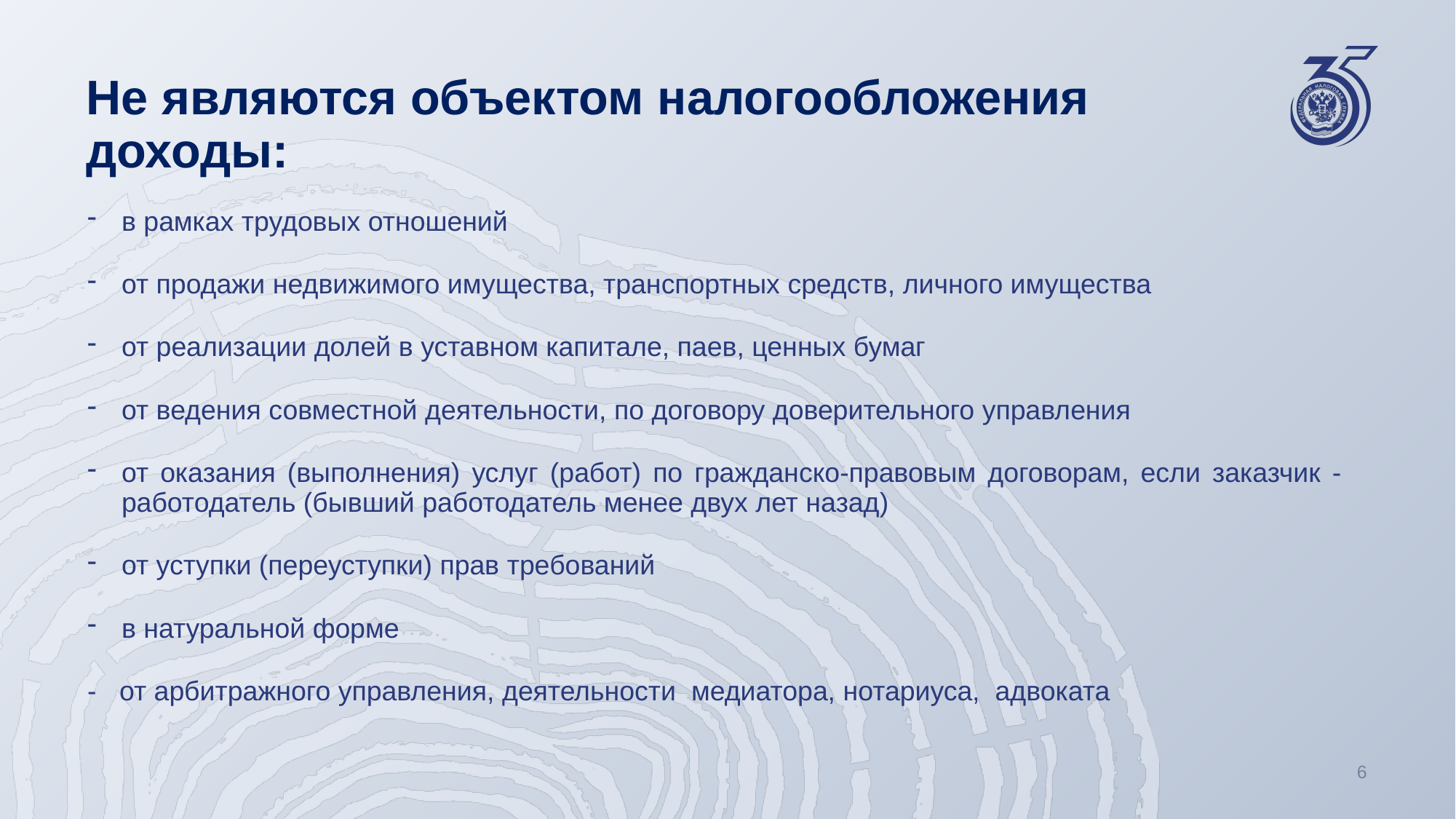

# Не являются объектом налогообложения доходы:
в рамках трудовых отношений

от продажи недвижимого имущества, транспортных средств, личного имущества

от реализации долей в уставном капитале, паев, ценных бумаг

от ведения совместной деятельности, по договору доверительного управления

от оказания (выполнения) услуг (работ) по гражданско-правовым договорам, если заказчик - работодатель (бывший работодатель менее двух лет назад)

от уступки (переуступки) прав требований

в натуральной форме

-   от арбитражного управления, деятельности  медиатора, нотариуса,  адвоката

6